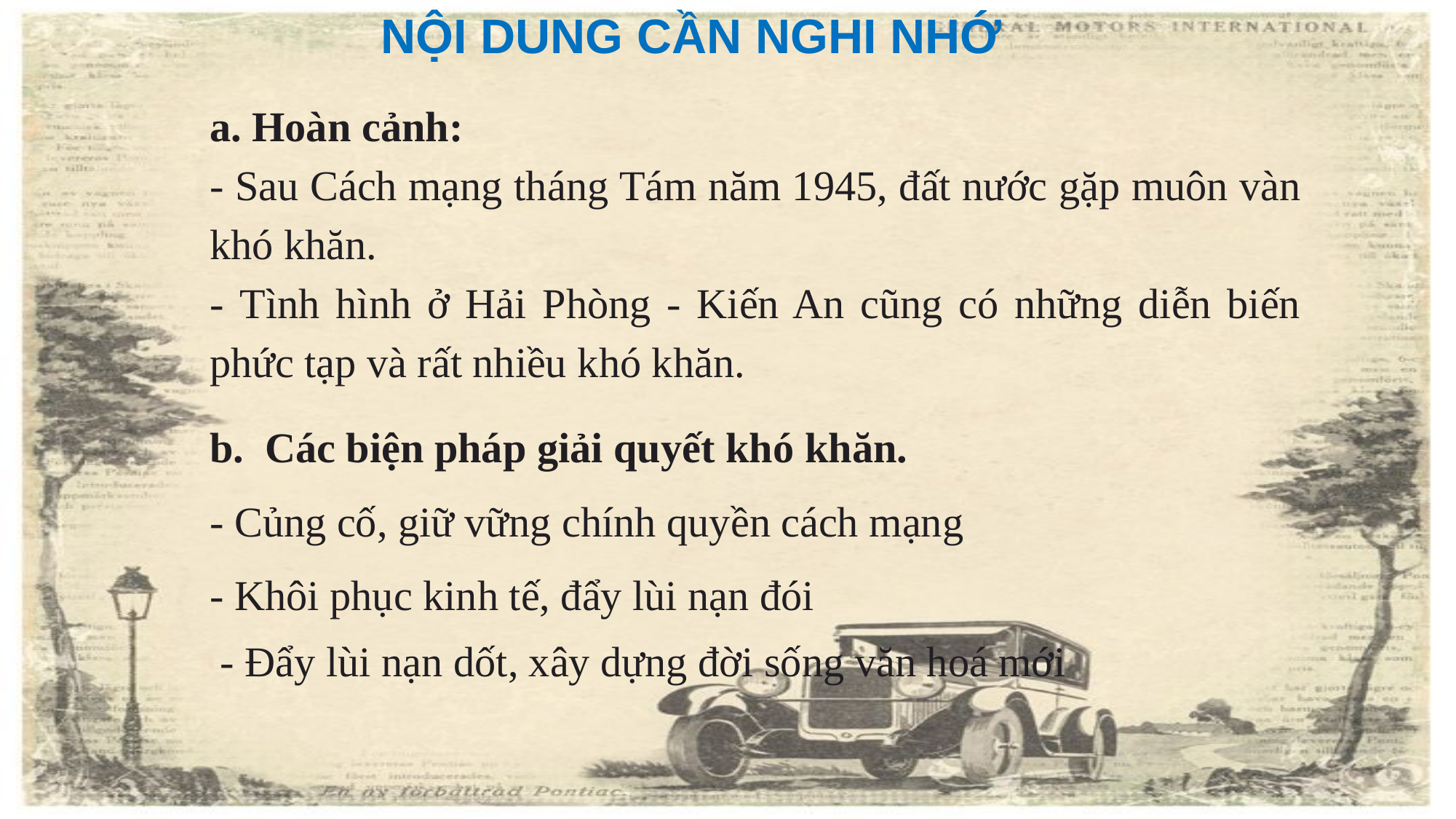

NỘI DUNG CẦN NGHI NHỚ
a. Hoàn cảnh:
- Sau Cách mạng tháng Tám năm 1945, đất nước gặp muôn vàn khó khăn.
- Tình hình ở Hải Phòng - Kiến An cũng có những diễn biến phức tạp và rất nhiều khó khăn.
b.  Các biện pháp giải quyết khó khăn.
- Củng cố, giữ vững chính quyền cách mạng
- Khôi phục kinh tế, đẩy lùi nạn đói
 - Đẩy lùi nạn dốt, xây dựng đời sống văn hoá mới